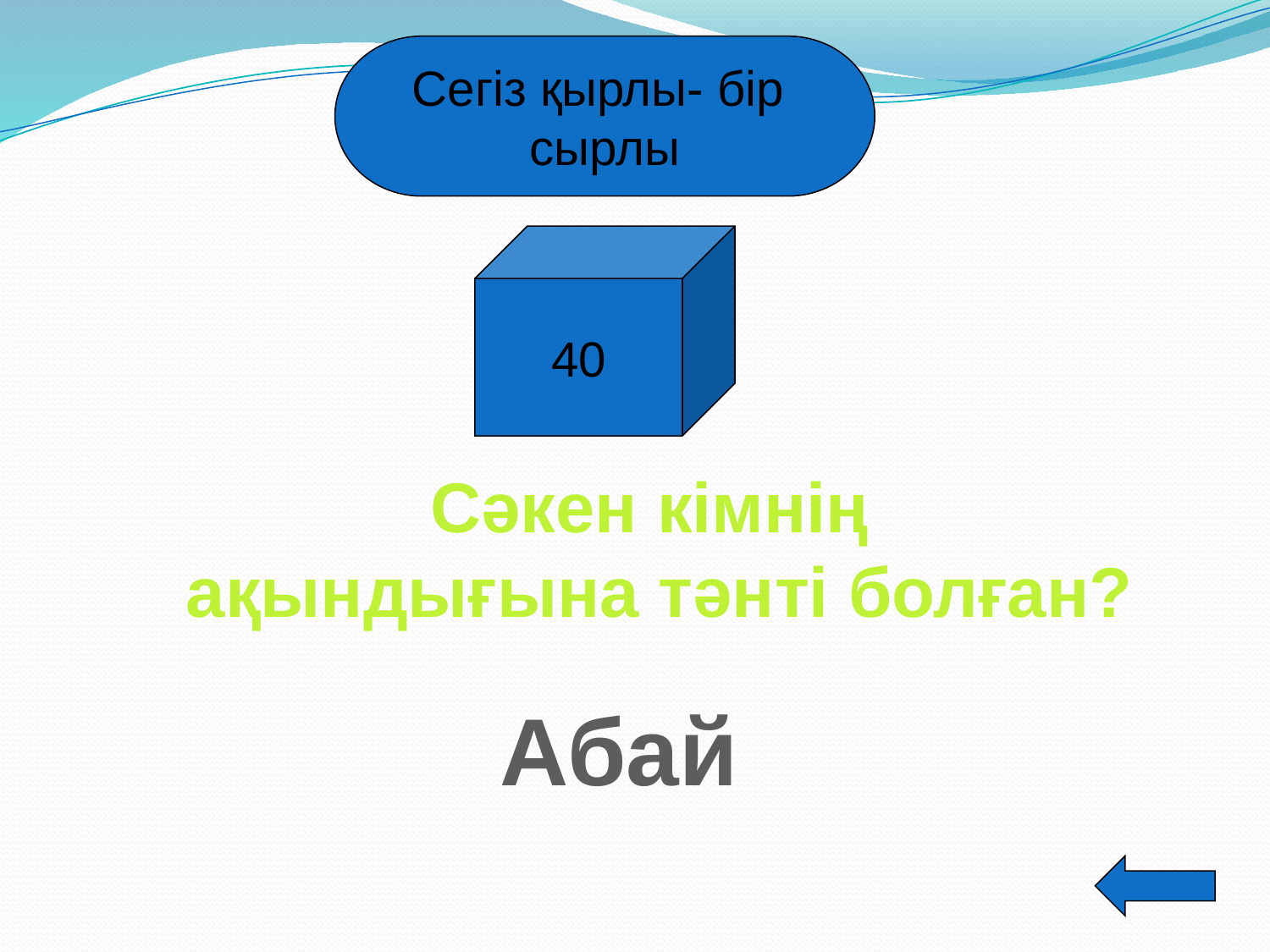

Сегіз қырлы- бір
сырлы
40
Сәкен кімнің
ақындығына тәнті болған?

Абай